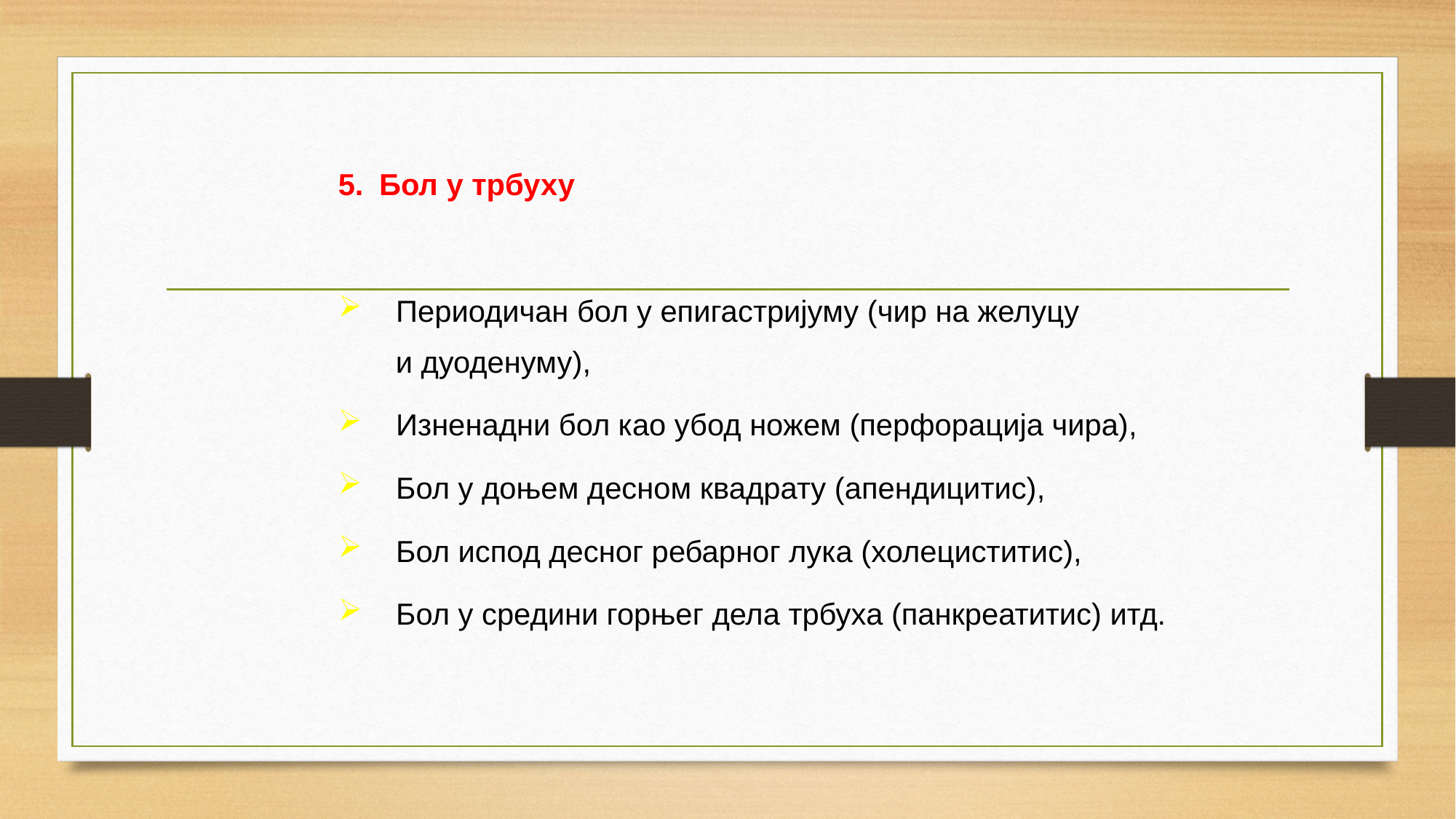

Бол у трбуху

  Периодичан бол у епигастријуму (чир на желуцу
  и дуоденуму),
  Изненадни бол као убод ножем (перфорација чира),
  Бол у доњем десном квадрату (апендицитис),
  Бол испод десног ребарног лука (холециститис),
  Бол у средини горњег дела трбуха (панкреатитис) итд.